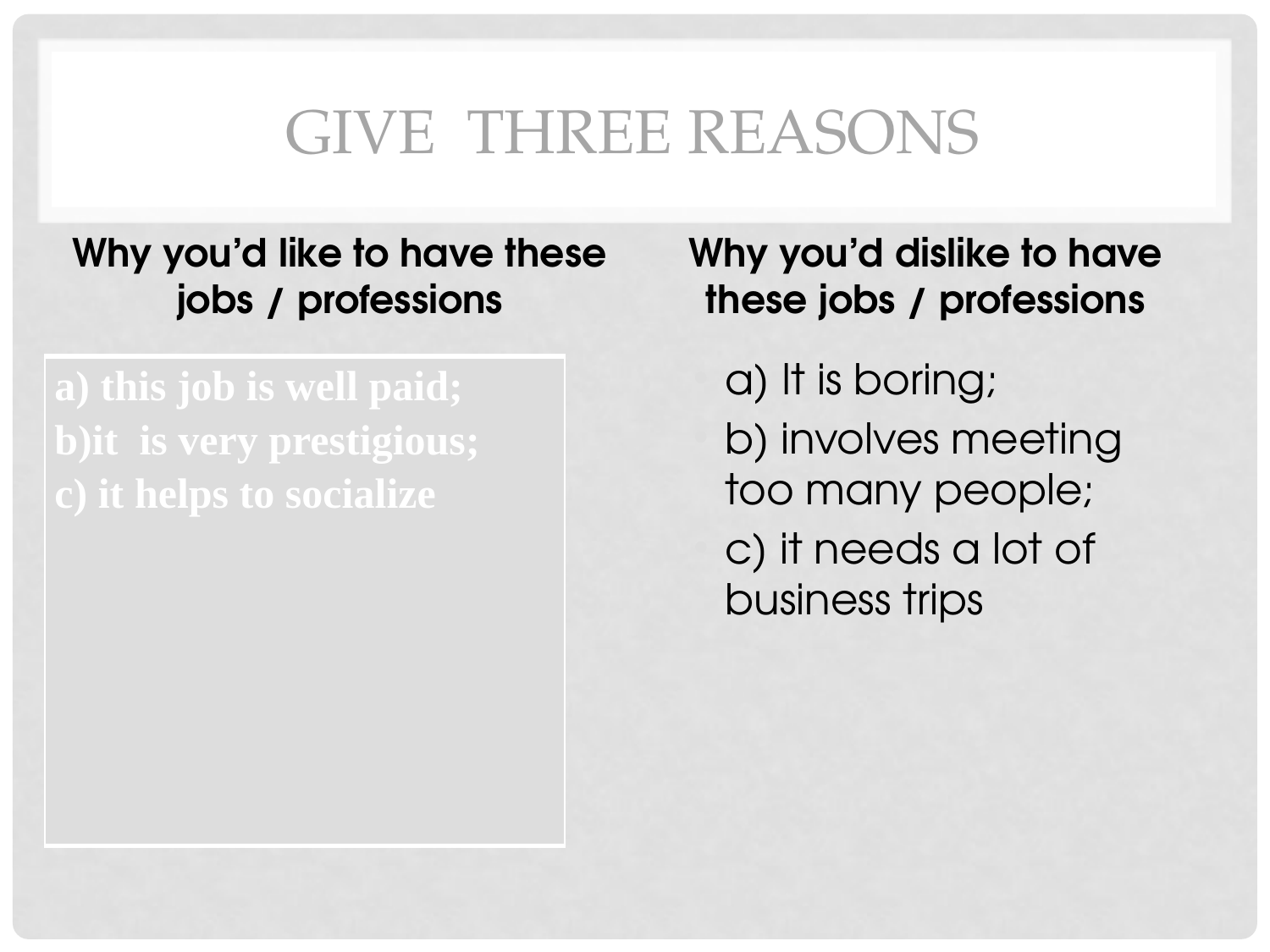

# Give  three reasons
Why you’d like to have these jobs / professions
Why you’d dislike to have these jobs / professions
a) It is boring;
b) involves meeting too many people;
c) it needs a lot of business trips
| a) this job is well paid; b)it is very prestigious; c) it helps to socialize |
| --- |